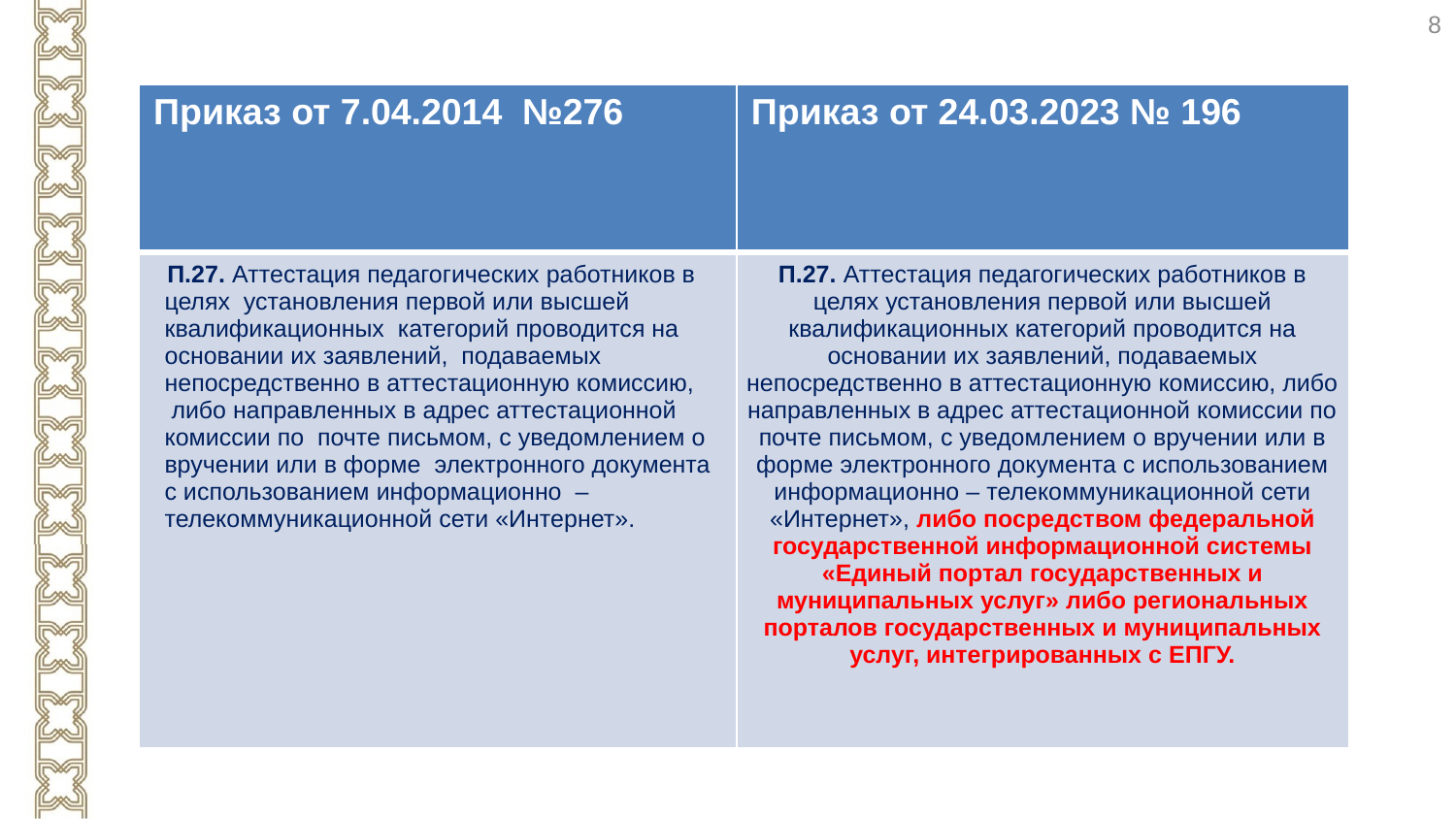

8
| Приказ от 7.04.2014 №276 | Приказ от 24.03.2023 № 196 |
| --- | --- |
| П.27. Аттестация педагогических работников в целях  установления первой или высшей квалификационных  категорий проводится на основании их заявлений,  подаваемых непосредственно в аттестационную комиссию,  либо направленных в адрес аттестационной комиссии по  почте письмом, с уведомлением о вручении или в форме  электронного документа с использованием информационно  – телекоммуникационной сети «Интернет». | П.27. Аттестация педагогических работников в целях установления первой или высшей квалификационных категорий проводится на основании их заявлений, подаваемых непосредственно в аттестационную комиссию, либо направленных в адрес аттестационной комиссии по почте письмом, с уведомлением о вручении или в форме электронного документа с использованием информационно – телекоммуникационной сети «Интернет», либо посредством федеральной государственной информационной системы «Единый портал государственных и муниципальных услуг» либо региональных порталов государственных и муниципальных услуг, интегрированных с ЕПГУ. |